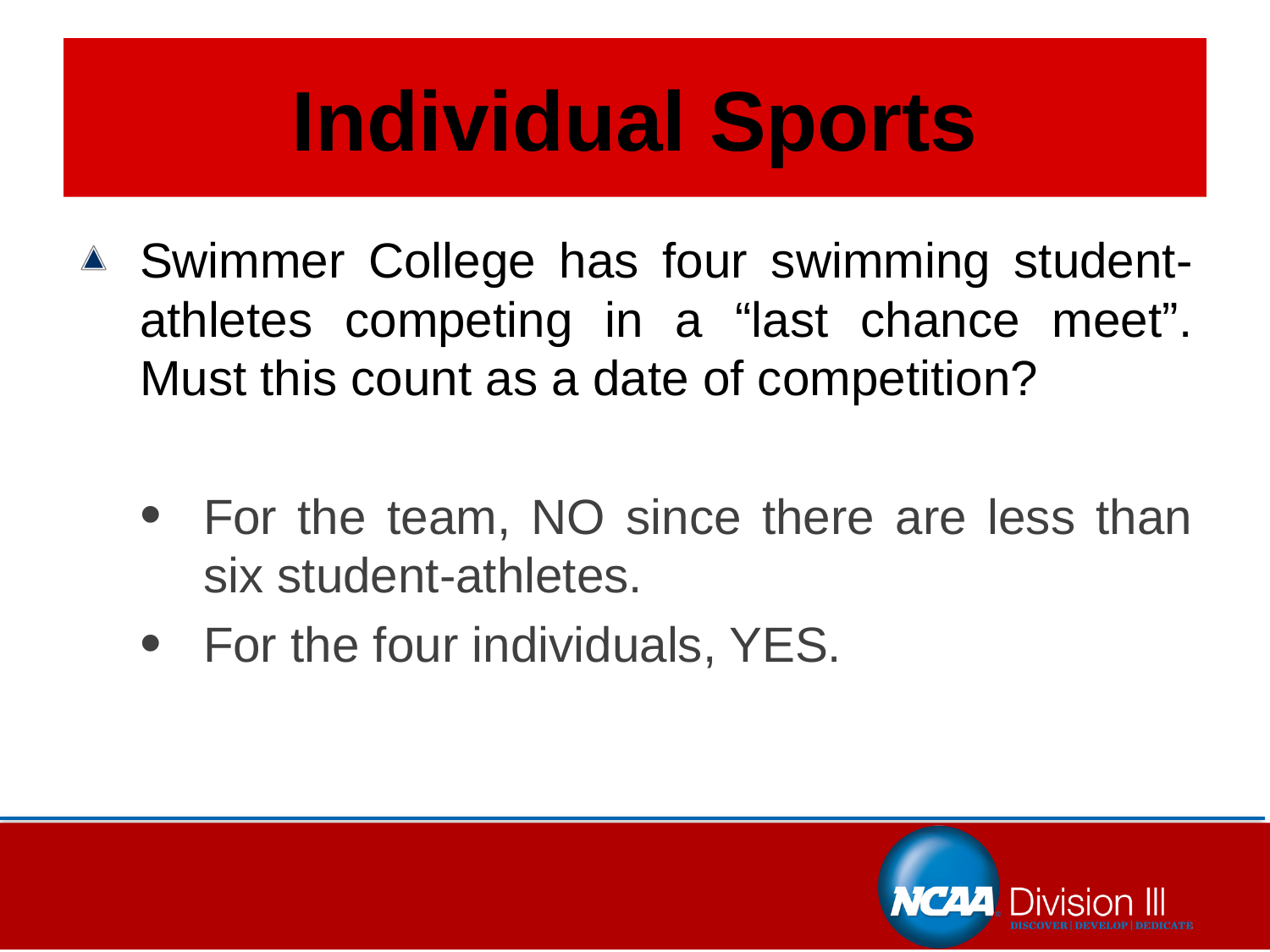

# Individual Sports
Swimmer College has four swimming student-athletes competing in a “last chance meet”. Must this count as a date of competition?

For the team, NO since there are less than six student-athletes.
For the four individuals, YES.